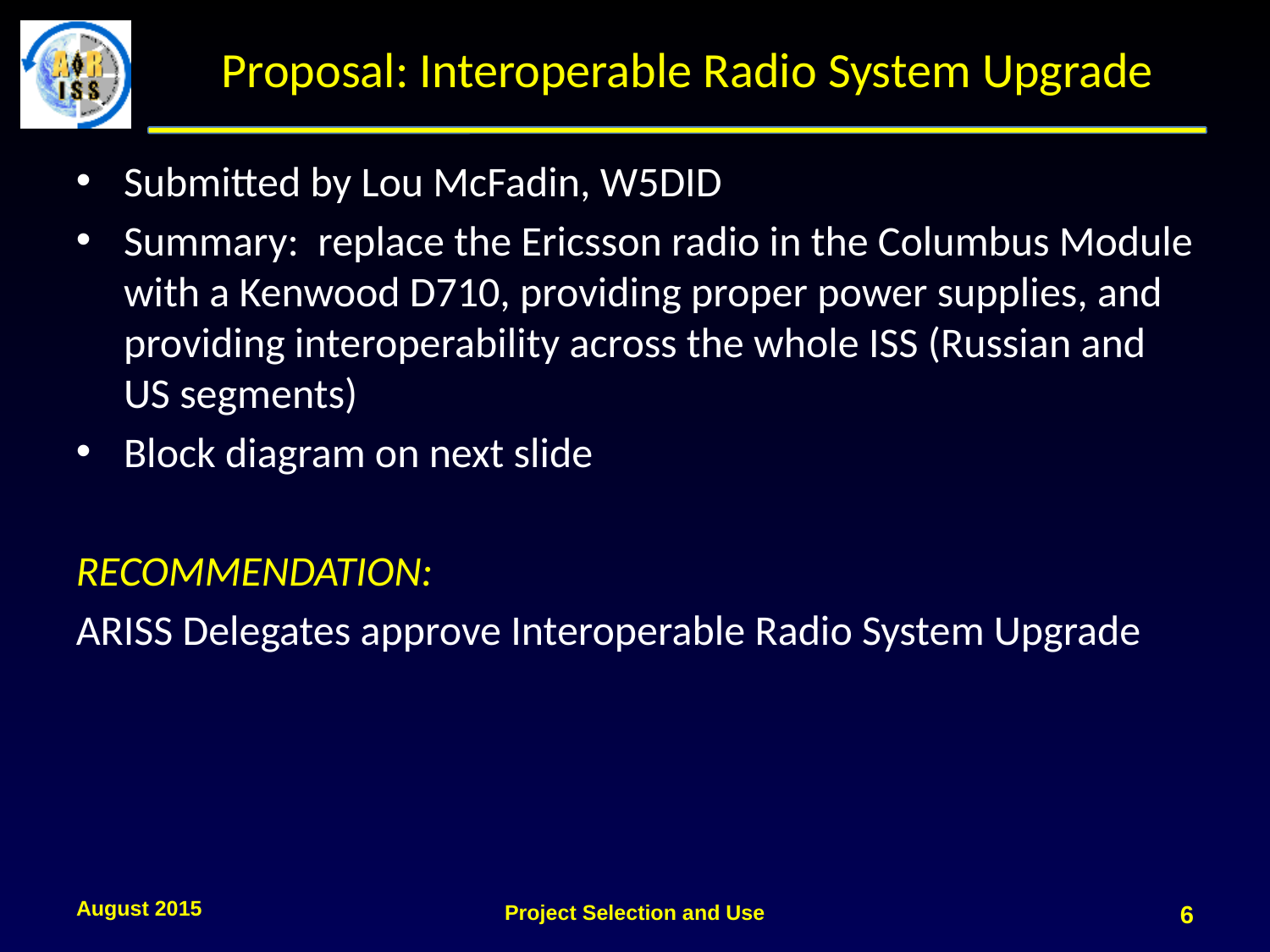

# Proposal: Interoperable Radio System Upgrade
Submitted by Lou McFadin, W5DID
Summary:  replace the Ericsson radio in the Columbus Module with a Kenwood D710, providing proper power supplies, and providing interoperability across the whole ISS (Russian and US segments)
Block diagram on next slide

RECOMMENDATION:
ARISS Delegates approve Interoperable Radio System Upgrade
August 2015
Project Selection and Use
6